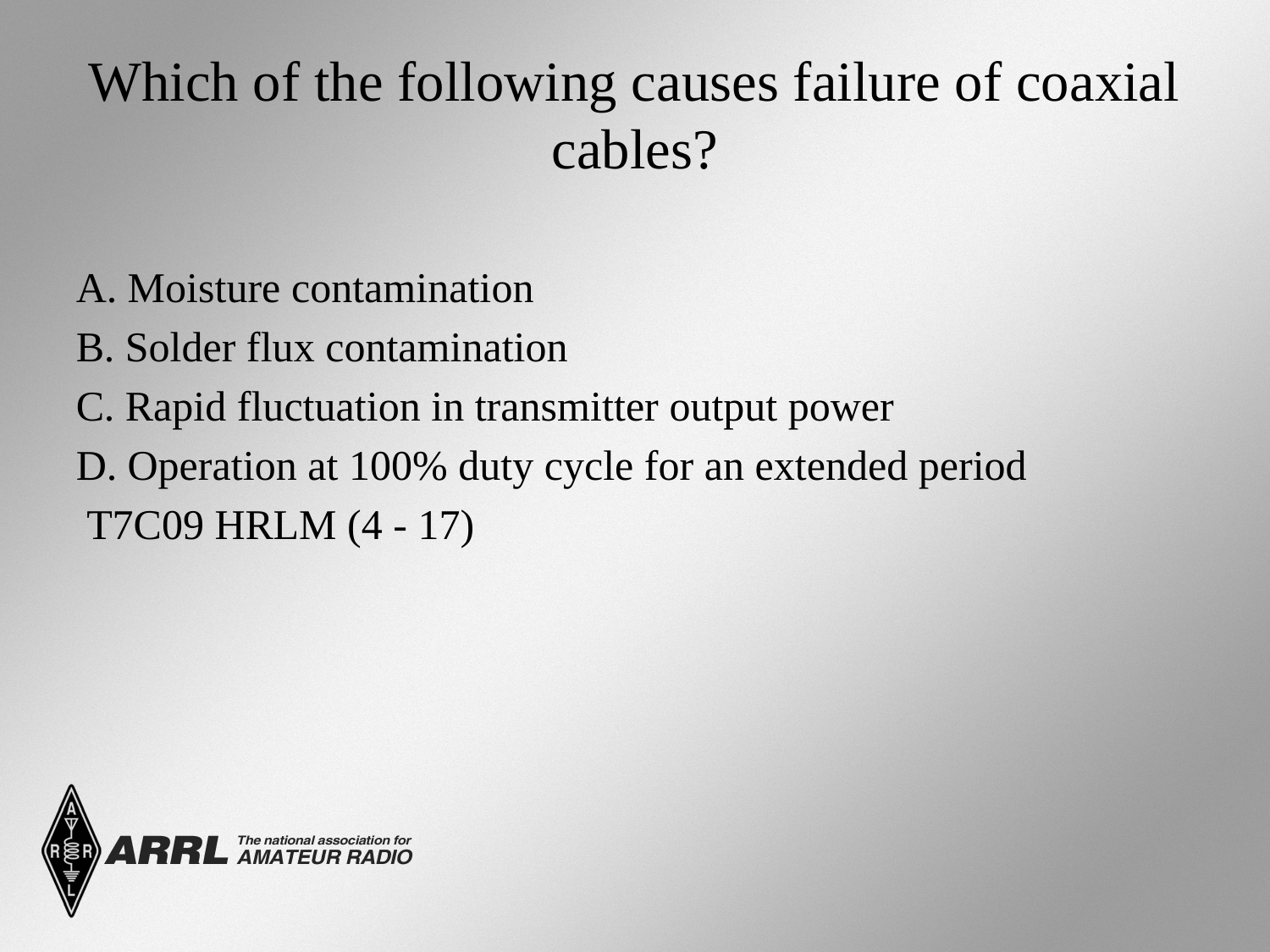

# Which of the following causes failure of coaxial cables?
A. Moisture contamination
B. Solder flux contamination
C. Rapid fluctuation in transmitter output power
D. Operation at 100% duty cycle for an extended period
 T7C09 HRLM (4 - 17)